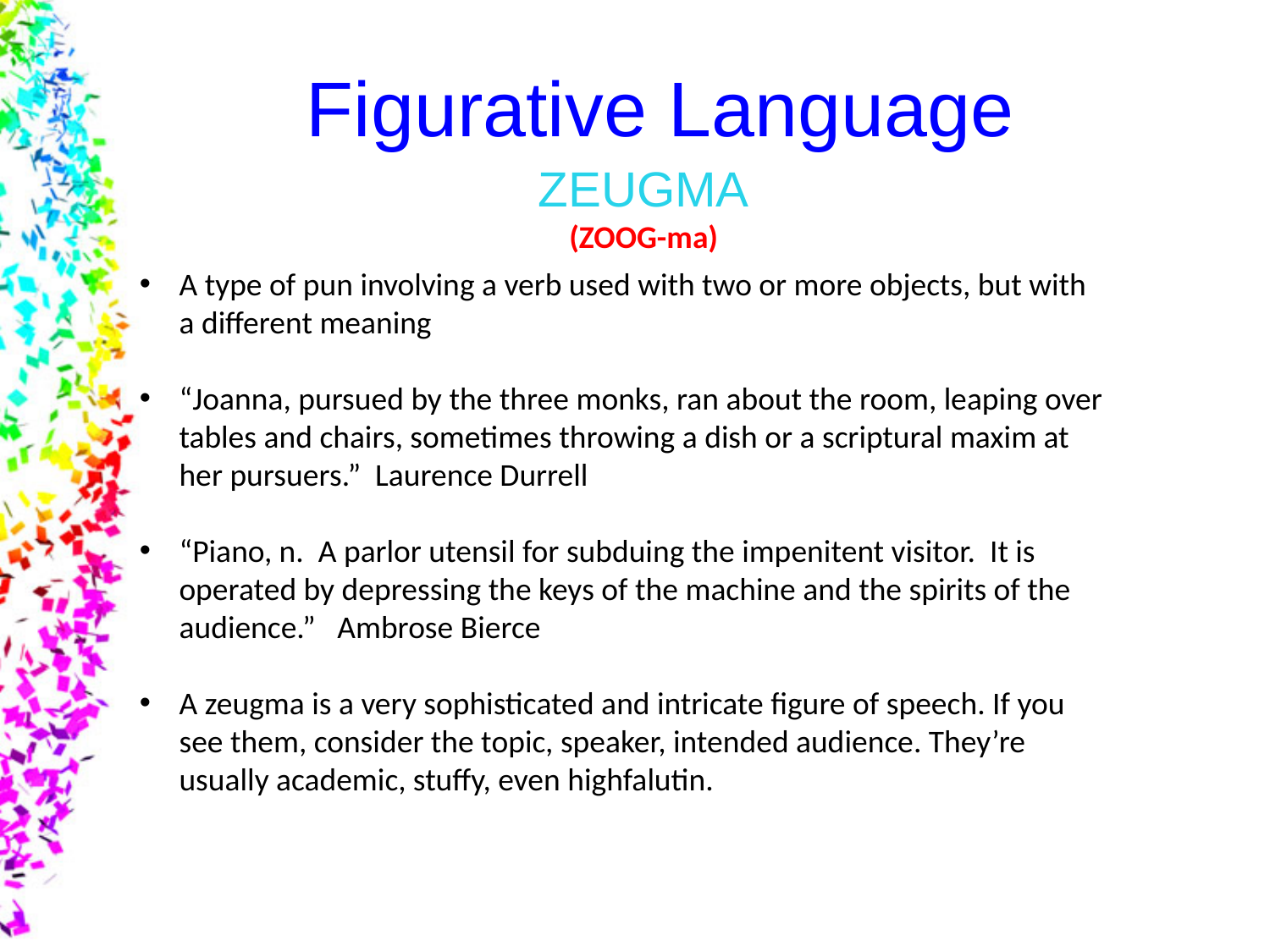

Figurative Language
ZEUGMA
(ZOOG-ma)
A type of pun involving a verb used with two or more objects, but with a different meaning

“Joanna, pursued by the three monks, ran about the room, leaping over tables and chairs, sometimes throwing a dish or a scriptural maxim at her pursuers.”  Laurence Durrell

“Piano, n.  A parlor utensil for subduing the impenitent visitor.  It is operated by depressing the keys of the machine and the spirits of the audience.”   Ambrose Bierce

A zeugma is a very sophisticated and intricate figure of speech. If you see them, consider the topic, speaker, intended audience. They’re usually academic, stuffy, even highfalutin.